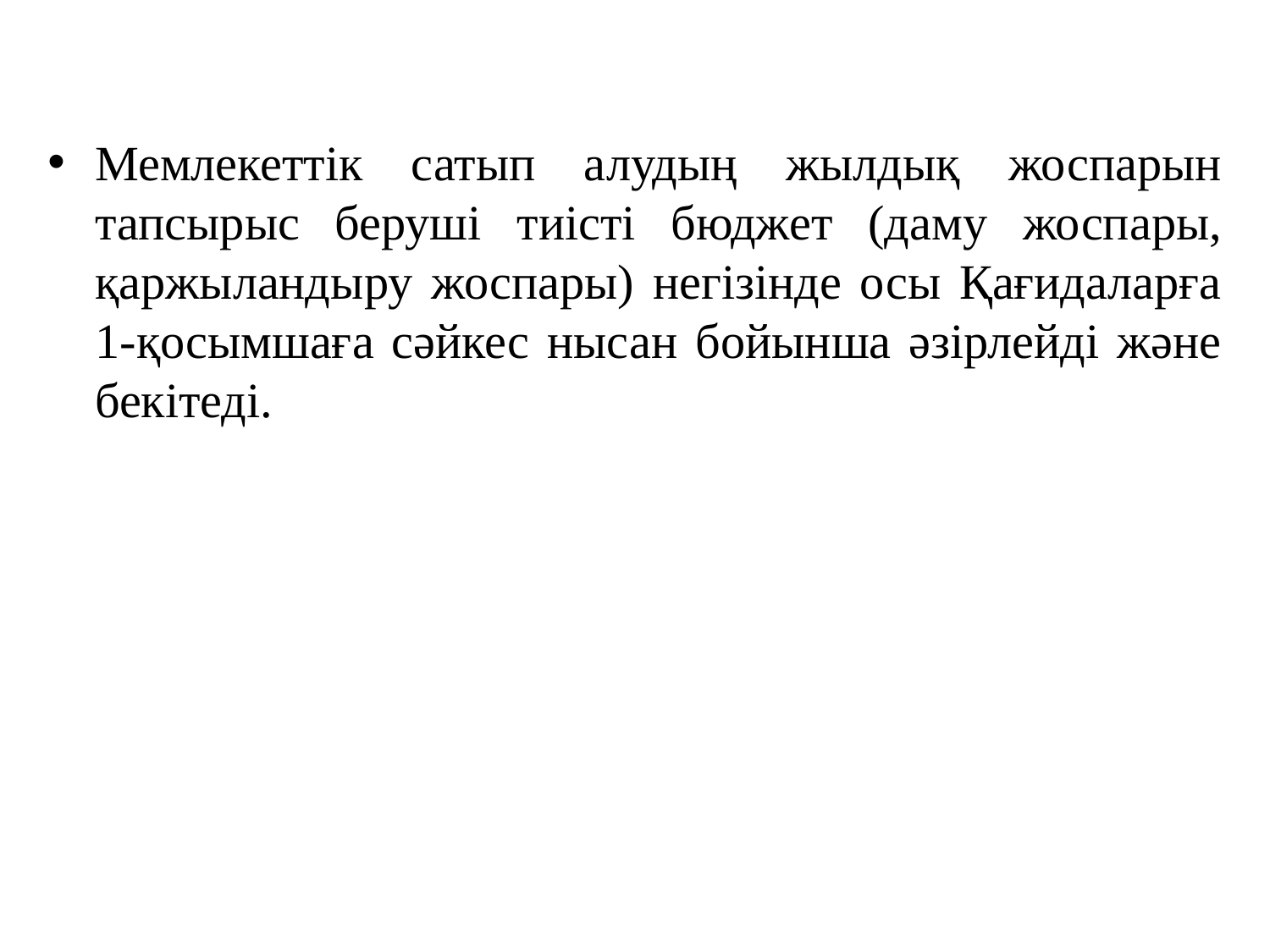

Мемлекеттік сатып алудың жылдық жоспарын тапсырыс беруші тиісті бюджет (даму жоспары, қаржыландыру жоспары) негізінде осы Қағидаларға 1-қосымшаға сәйкес нысан бойынша әзірлейді және бекітеді.